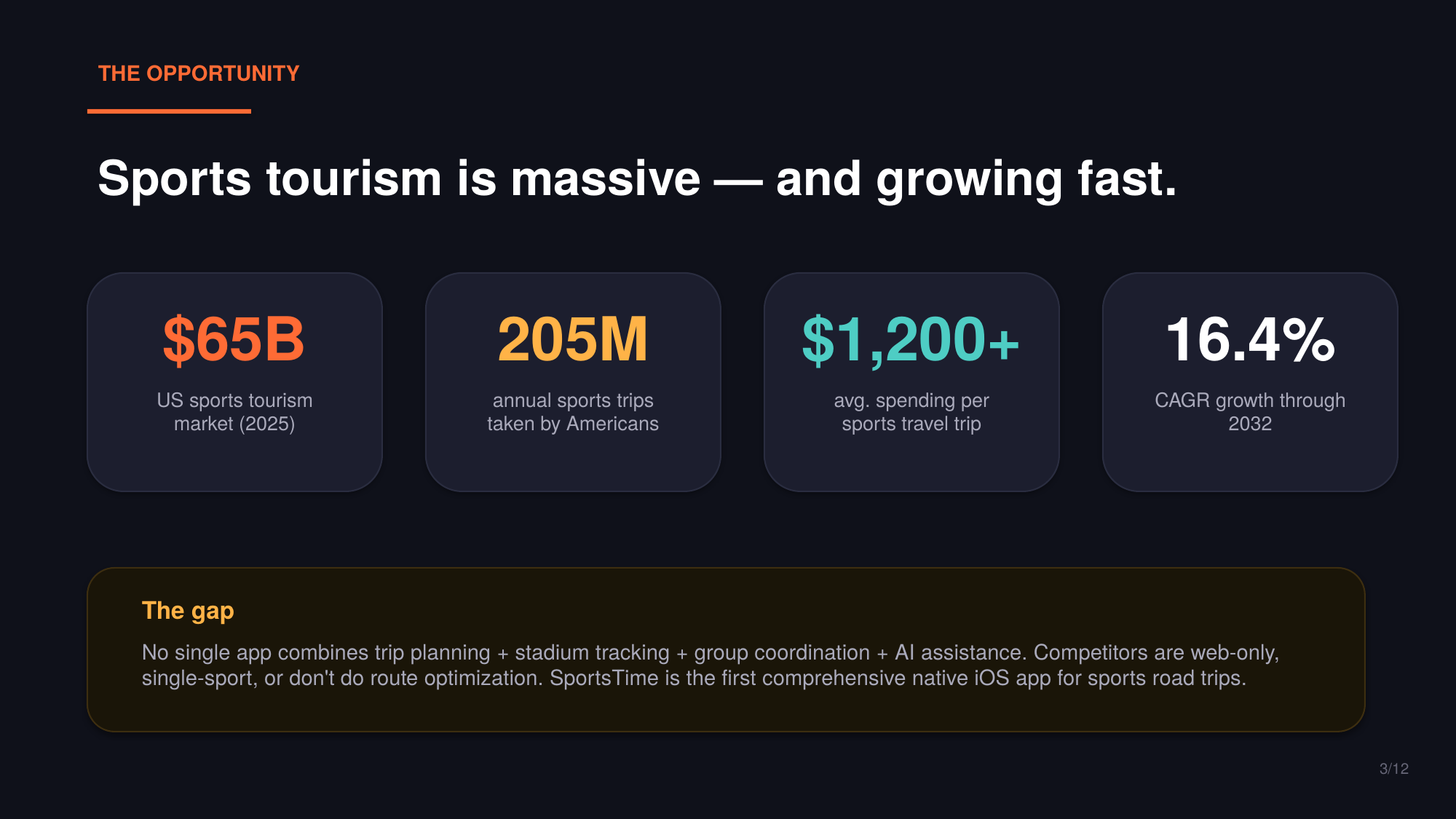

THE OPPORTUNITY

Sports tourism is massive — and growing fast.

$65B
205M
$1,200+
16.4%
US sports tourism
market (2025)
annual sports trips
taken by Americans
avg. spending per
sports travel trip
CAGR growth through
2032

The gap
No single app combines trip planning + stadium tracking + group coordination + AI assistance. Competitors are web-only, single-sport, or don't do route optimization. SportsTime is the first comprehensive native iOS app for sports road trips.
3/12